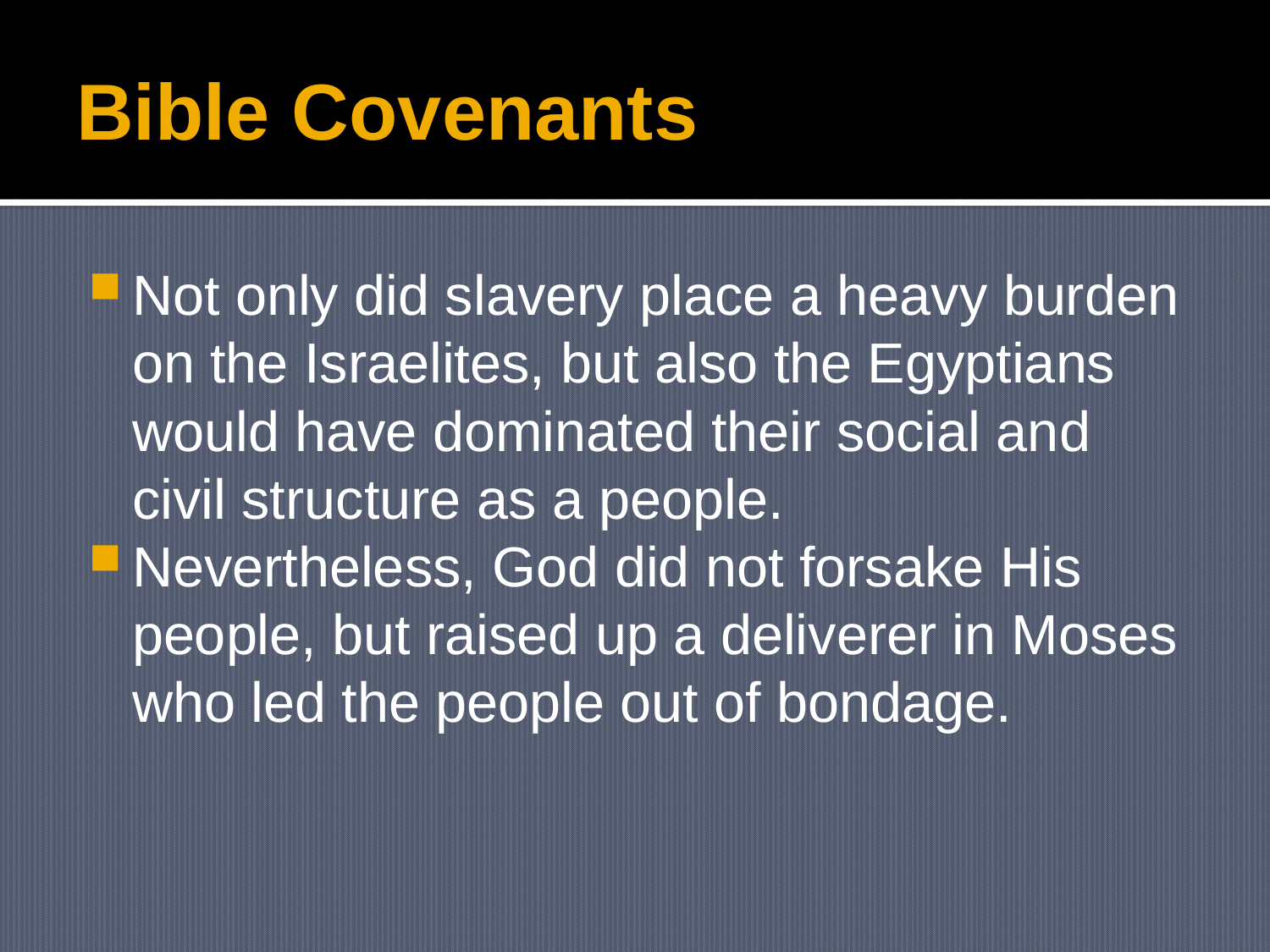

# Bible Covenants
Not only did slavery place a heavy burden on the Israelites, but also the Egyptians would have dominated their social and civil structure as a people.
Nevertheless, God did not forsake His people, but raised up a deliverer in Moses who led the people out of bondage.